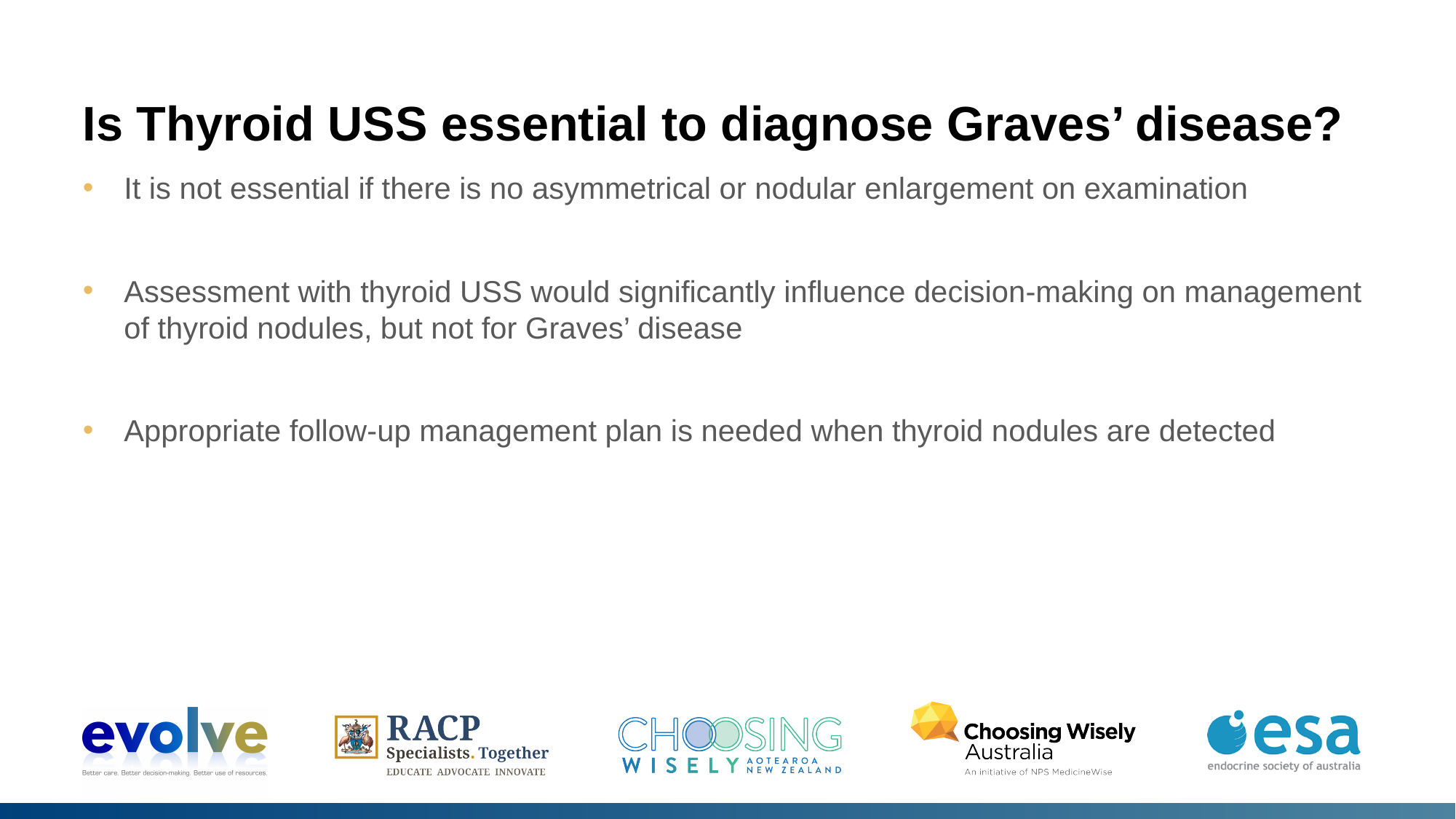

# Is Thyroid USS essential to diagnose Graves’ disease?
It is not essential if there is no asymmetrical or nodular enlargement on examination

Assessment with thyroid USS would significantly influence decision-making on management of thyroid nodules, but not for Graves’ disease

Appropriate follow-up management plan is needed when thyroid nodules are detected